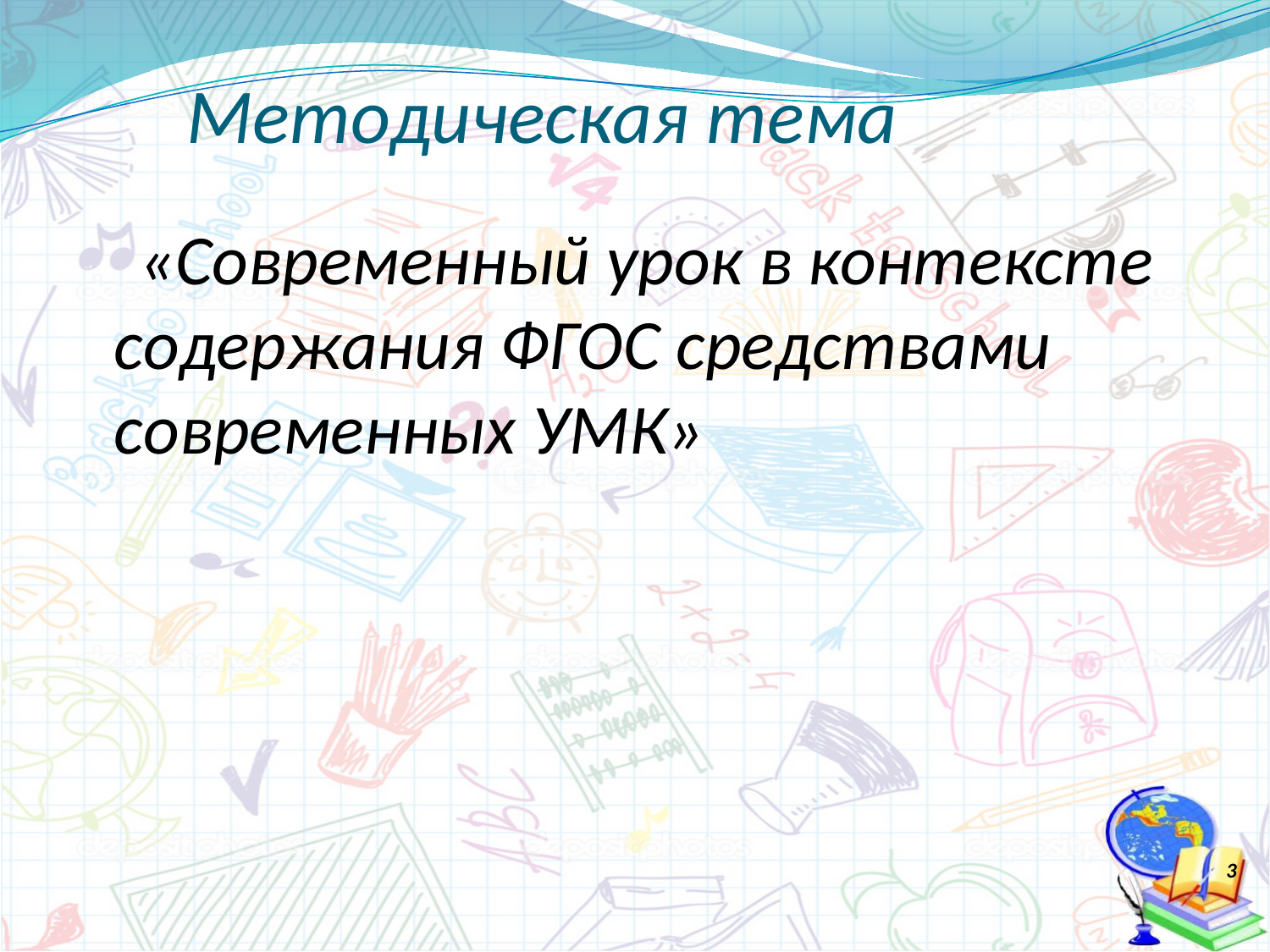

# Методическая тема
    «Современный урок в контексте содержания ФГОС средствами современных УМК»
3